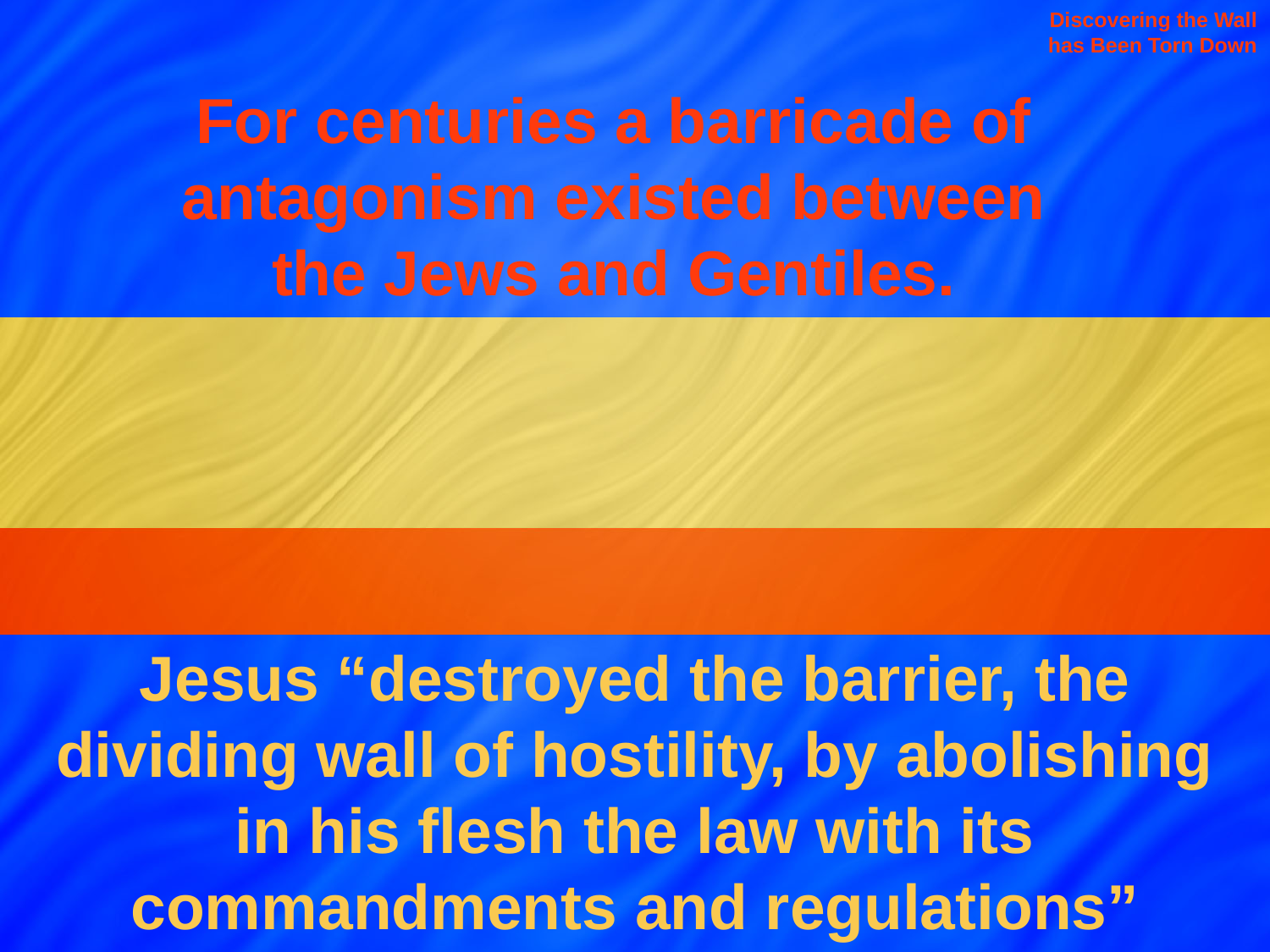

Discovering the Wall has Been Torn Down
For centuries a barricade of antagonism existed between the Jews and Gentiles.
Jesus “destroyed the barrier, the dividing wall of hostility, by abolishing in his flesh the law with its commandments and regulations” (Ephesians 2:14).